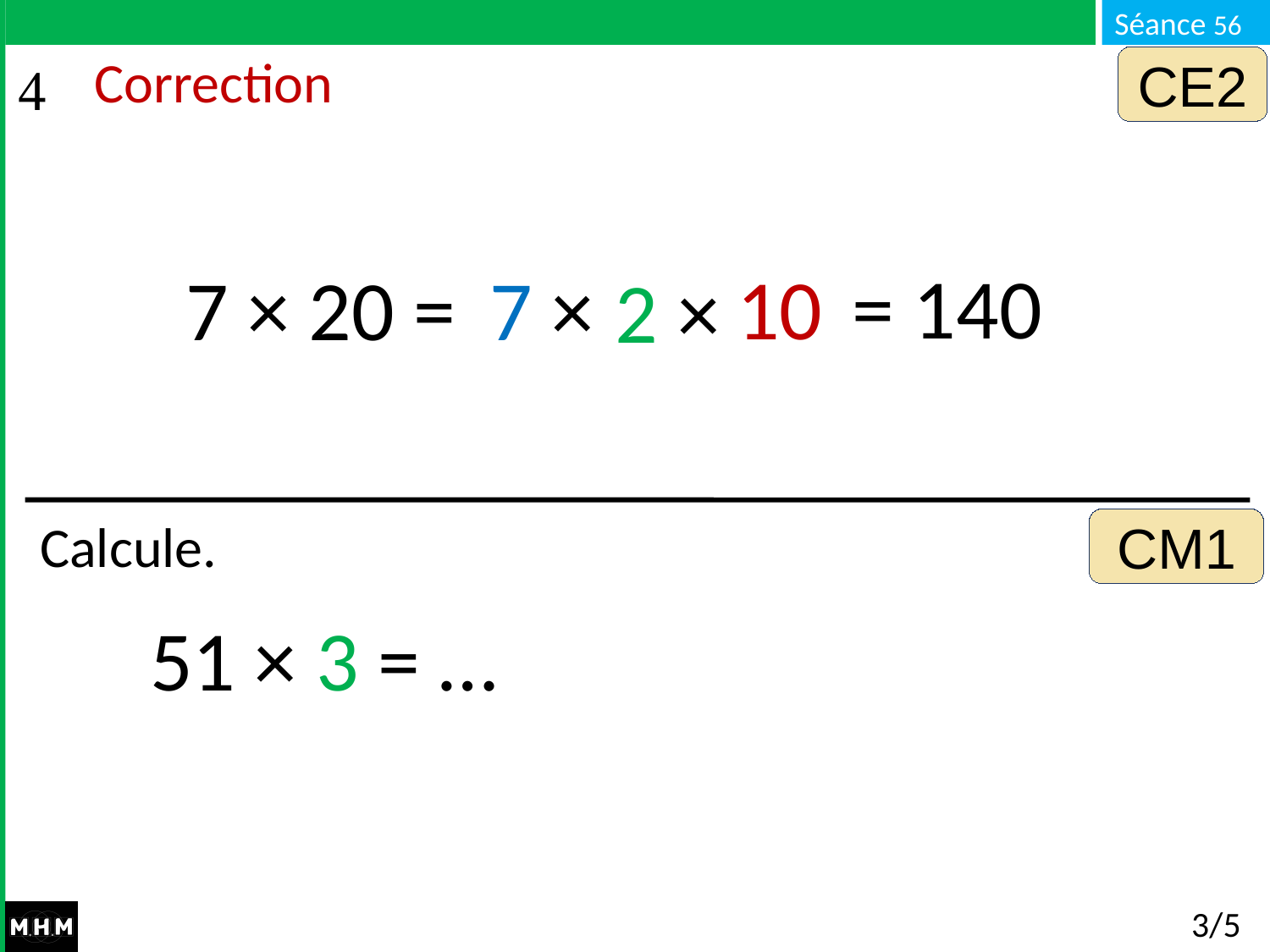

CE2
Correction
= 140
10
7 × 20 =
7 ×
2 ×

CM1
# Calcule.
51 × 3 = …
3/5